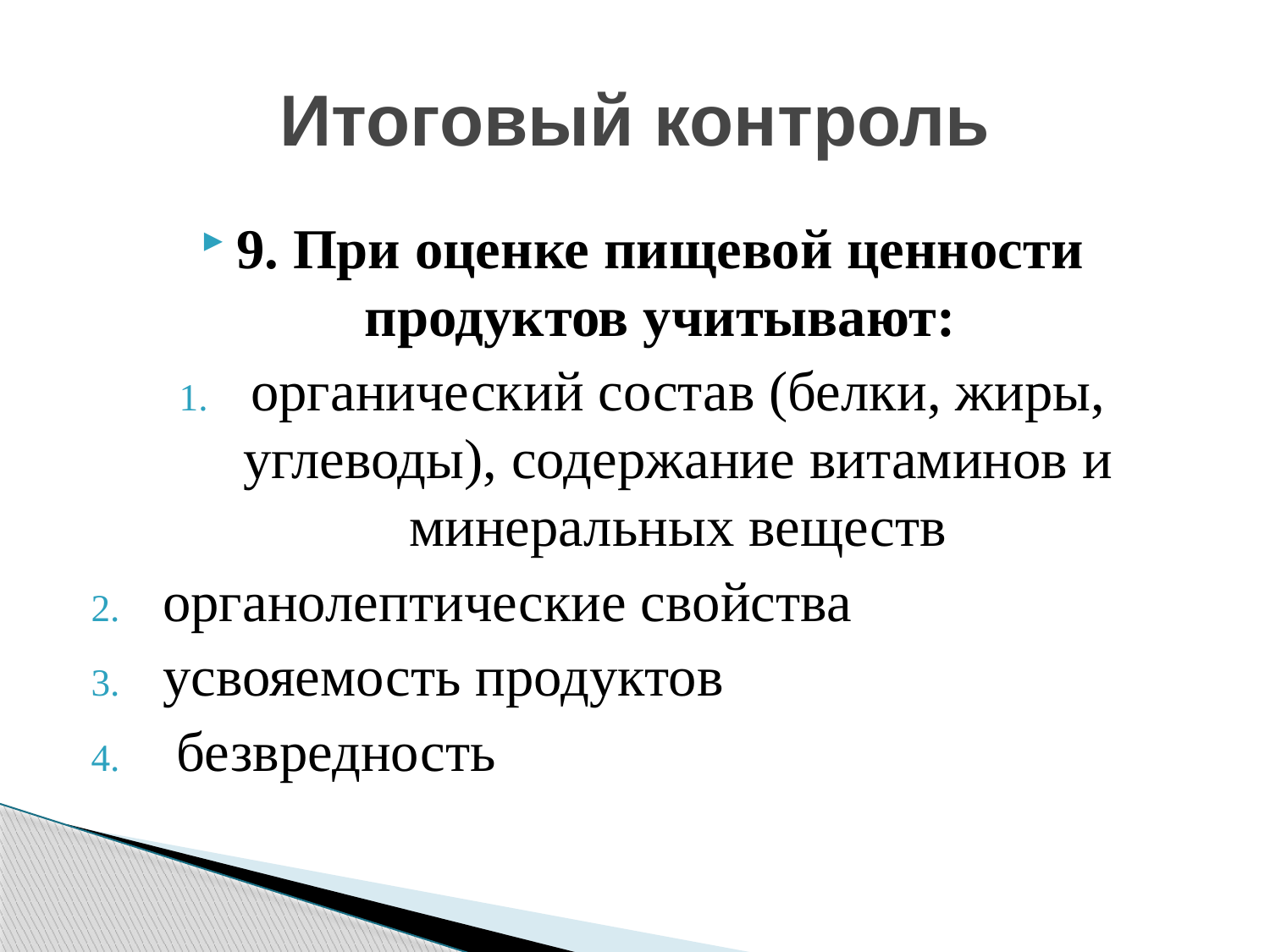

# Итоговый контроль
9. При оценке пищевой ценности продуктов учитывают:
органический состав (белки, жиры, углеводы), содержание витаминов и минеральных веществ
органолептические свойства
усвояемость продуктов
 безвредность